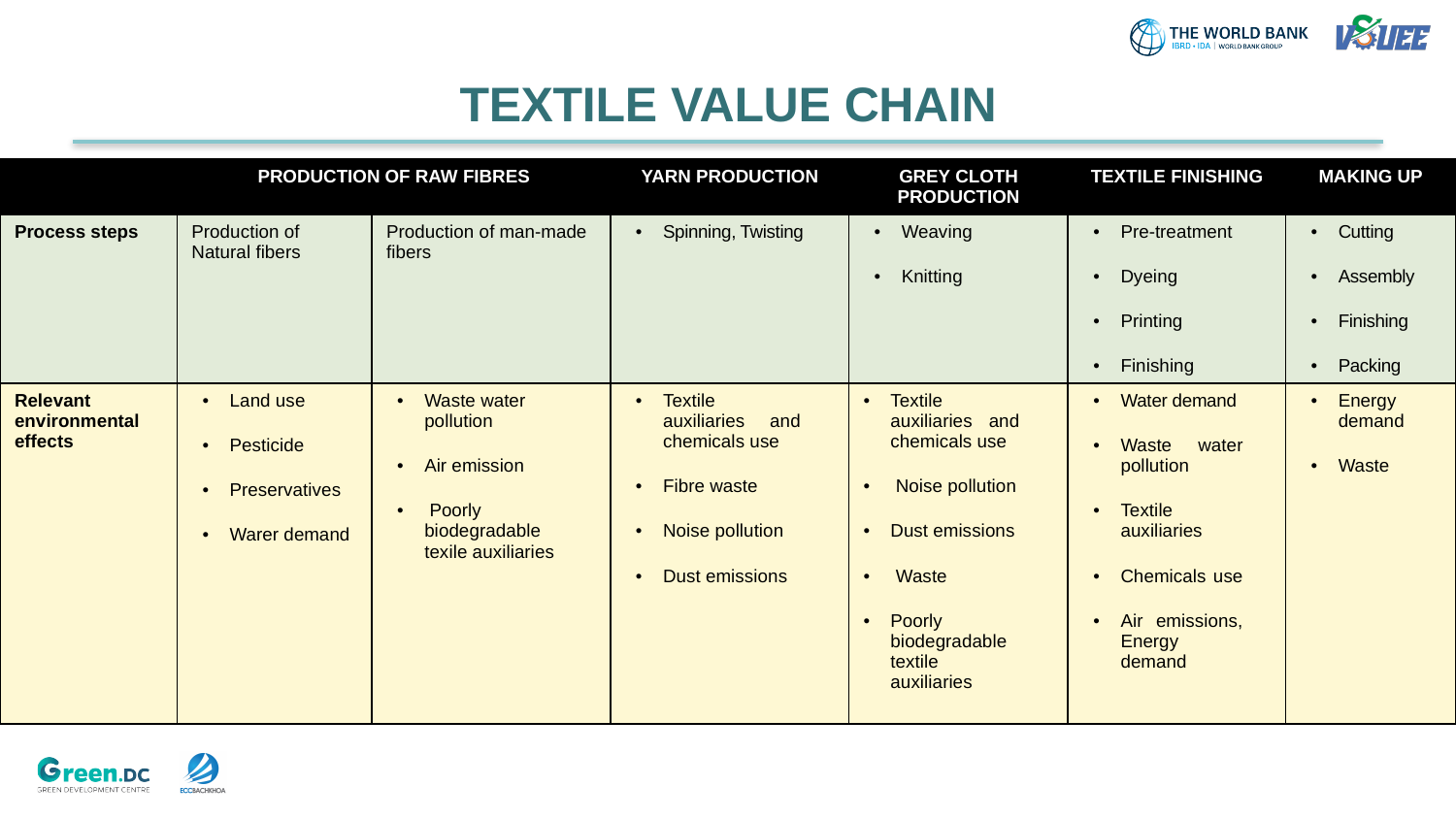

# TEXTILE VALUE CHAIN
|  | PRODUCTION OF RAW FIBRES |  | YARN PRODUCTION | GREY CLOTH PRODUCTION | TEXTILE FINISHING | MAKING UP |
| --- | --- | --- | --- | --- | --- | --- |
| Process steps | Production of Natural fibers | Production of man-made fibers | Spinning, Twisting | Weaving Knitting | Pre-treatment Dyeing Printing Finishing | Cutting Assembly Finishing Packing |
| Relevant environmental effects | Land use Pesticide Preservatives Warer demand | Waste water pollution Air emission Poorly biodegradable texile auxiliaries | Textile auxiliaries and chemicals use Fibre waste Noise pollution Dust emissions | Textile auxiliaries and chemicals use Noise pollution Dust emissions Waste Poorly biodegradable textile auxiliaries | Water demand Waste water pollution Textile auxiliaries Chemicals use Air emissions, Energy demand | Energy demand Waste |